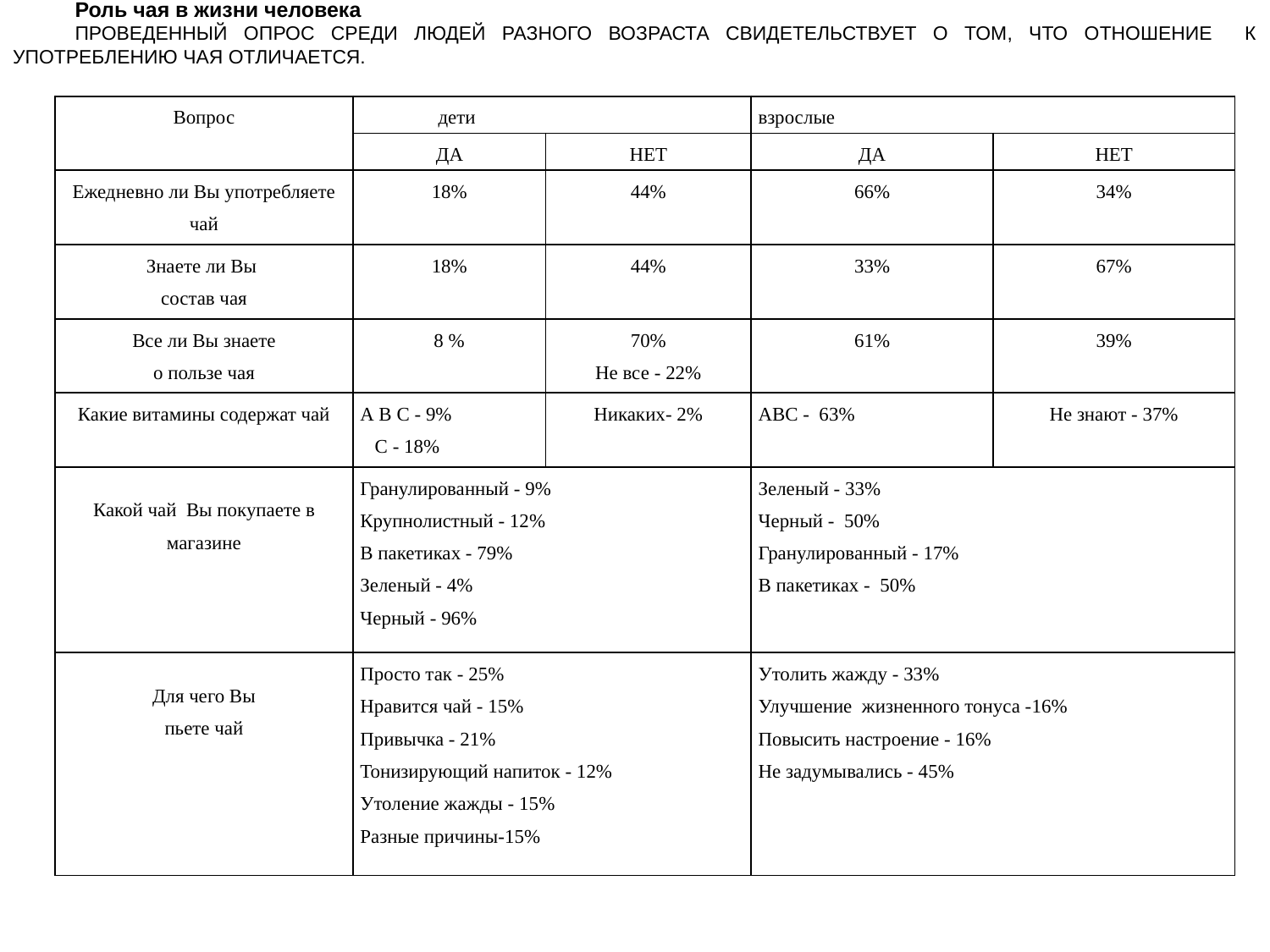

Роль чая в жизни человека
ПРОВЕДЕННЫЙ ОПРОС СРЕДИ ЛЮДЕЙ РАЗНОГО ВОЗРАСТА СВИДЕТЕЛЬСТВУЕТ О ТОМ, ЧТО ОТНОШЕНИЕ  К УПОТРЕБЛЕНИЮ ЧАЯ ОТЛИЧАЕТСЯ.
| Вопрос | дети |  | взрослые |  |
| --- | --- | --- | --- | --- |
|  | ДА | НЕТ | ДА | НЕТ |
| Ежедневно ли Вы употребляете чай | 18% | 44% | 66% | 34% |
| Знаете ли Вы состав чая | 18% | 44% | 33% | 67% |
| Все ли Вы знаете о пользе чая | 8 % | 70% Не все - 22% | 61% | 39% |
| Какие витамины содержат чай | А В С - 9% С - 18% | Никаких- 2% | АВС - 63% | Не знают - 37% |
| Какой чай Вы покупаете в магазине | Гранулированный - 9% Крупнолистный - 12% В пакетиках - 79% Зеленый - 4% Черный - 96% |  | Зеленый - 33% Черный - 50% Гранулированный - 17% В пакетиках - 50% |  |
| Для чего Вы пьете чай | Просто так - 25% Нравится чай - 15% Привычка - 21% Тонизирующий напиток - 12% Утоление жажды - 15% Разные причины-15% |  | Утолить жажду - 33% Улучшение жизненного тонуса -16% Повысить настроение - 16% Не задумывались - 45% |  |